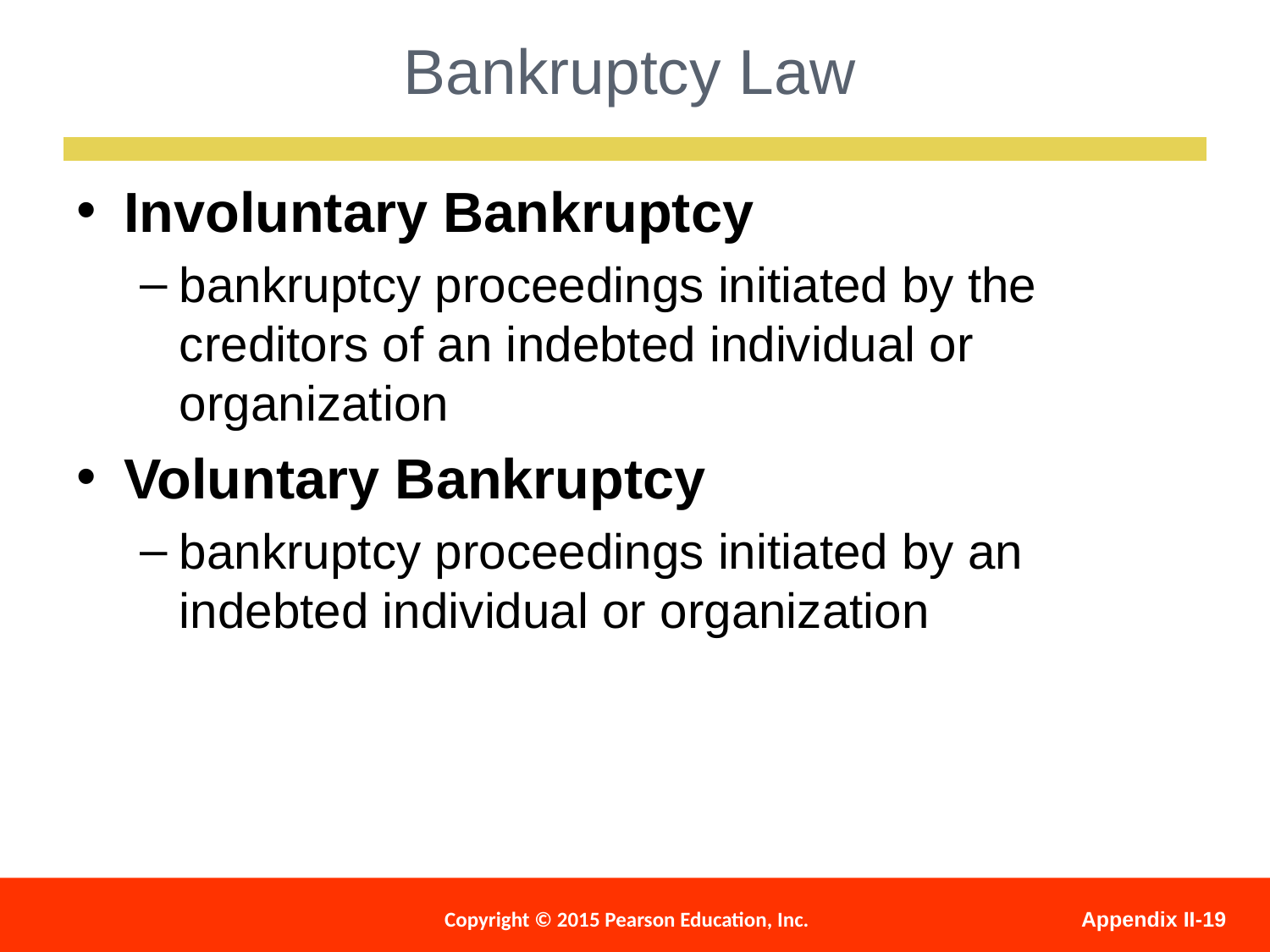

Bankruptcy Law
Involuntary Bankruptcy
bankruptcy proceedings initiated by the creditors of an indebted individual or organization
Voluntary Bankruptcy
bankruptcy proceedings initiated by an indebted individual or organization